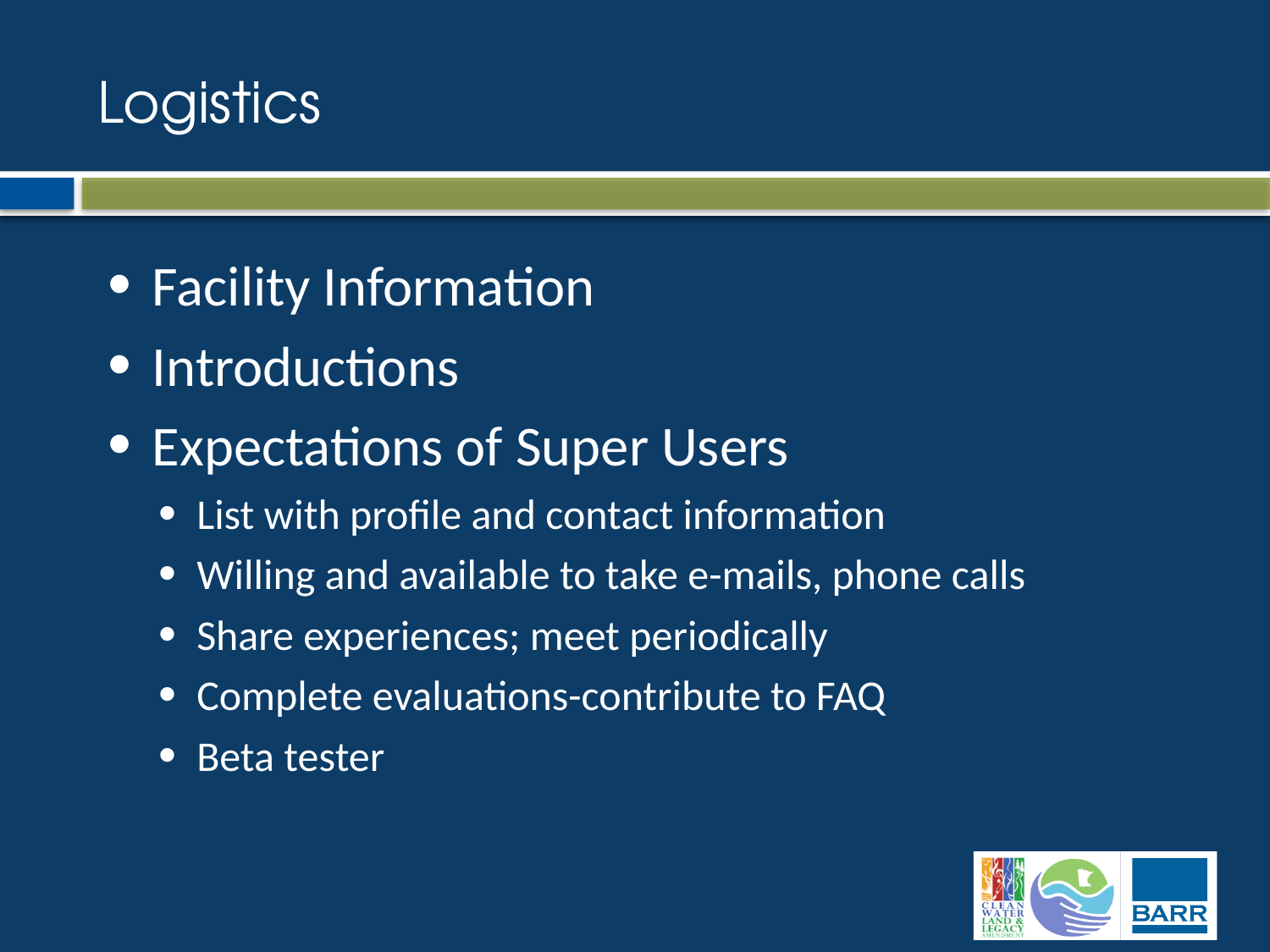

# Logistics
Facility Information
Introductions
Expectations of Super Users
List with profile and contact information
Willing and available to take e-mails, phone calls
Share experiences; meet periodically
Complete evaluations-contribute to FAQ
Beta tester